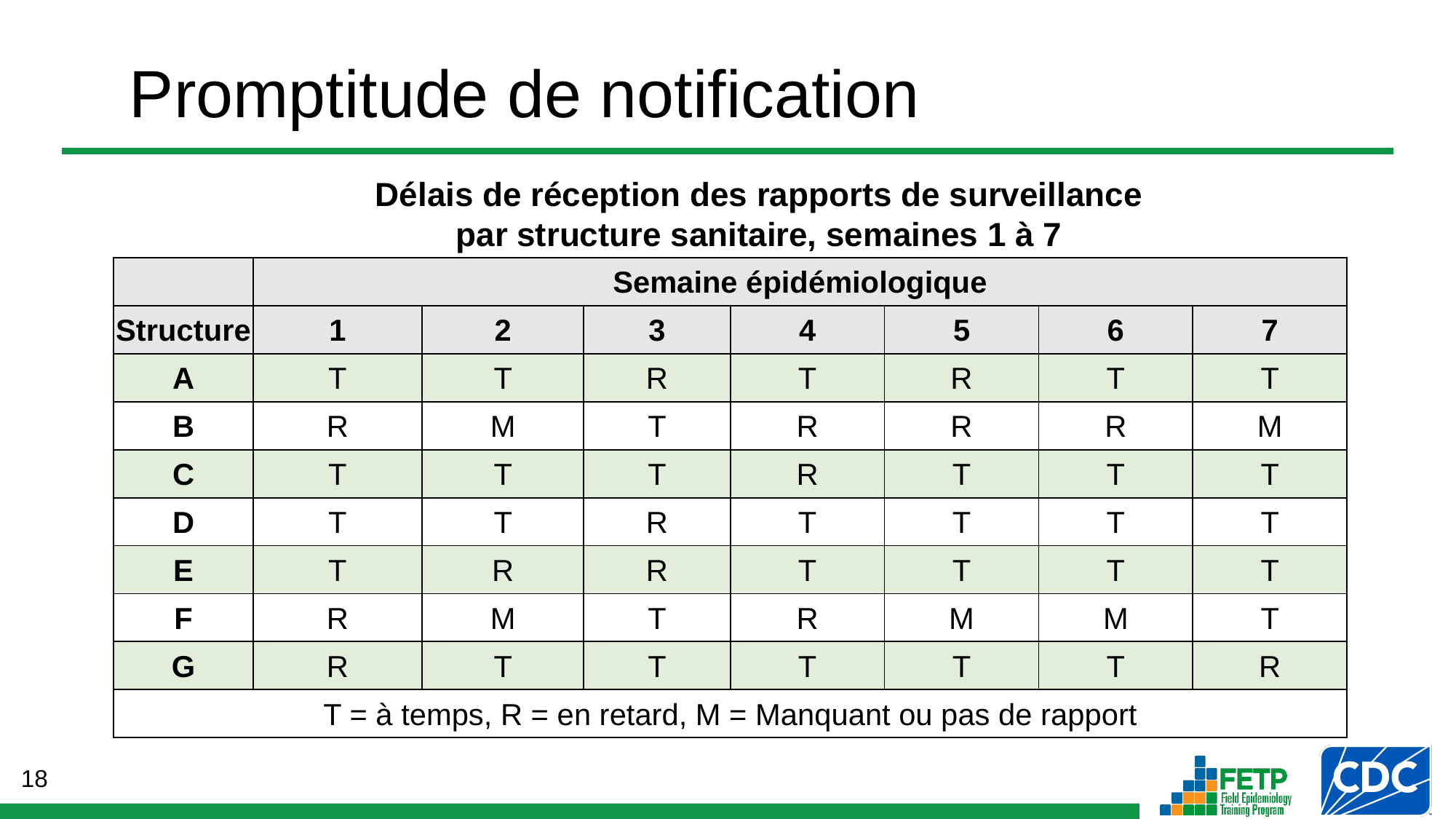

# Promptitude de notification
Délais de réception des rapports de surveillance par structure sanitaire, semaines 1 à 7
|  | Semaine épidémiologique |  |  |  |  |  |  |
| --- | --- | --- | --- | --- | --- | --- | --- |
| Structure | 1 | 2 | 3 | 4 | 5 | 6 | 7 |
| A | T | T | R | T | R | T | T |
| B | R | M | T | R | R | R | M |
| C | T | T | T | R | T | T | T |
| D | T | T | R | T | T | T | T |
| E | T | R | R | T | T | T | T |
| F | R | M | T | R | M | M | T |
| G | R | T | T | T | T | T | R |
| T = à temps, R = en retard, M = Manquant ou pas de rapport |  |  |  |  |  |  |  |